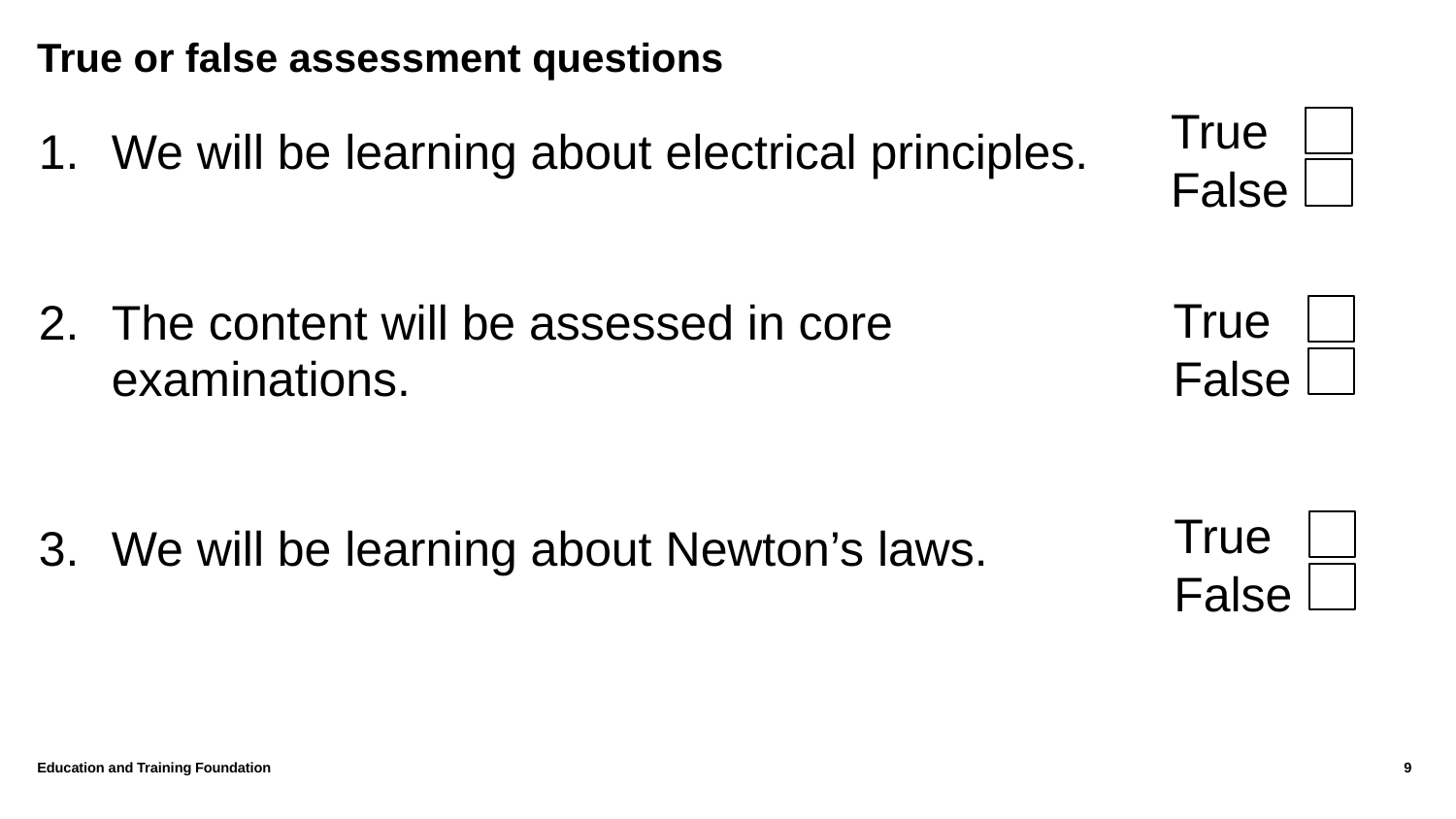

# True or false assessment questions
True
False

We will be learning about electrical principles.

The content will be assessed in core examinations.

We will be learning about Newton’s laws.

True
False

True
False

Education and Training Foundation
9